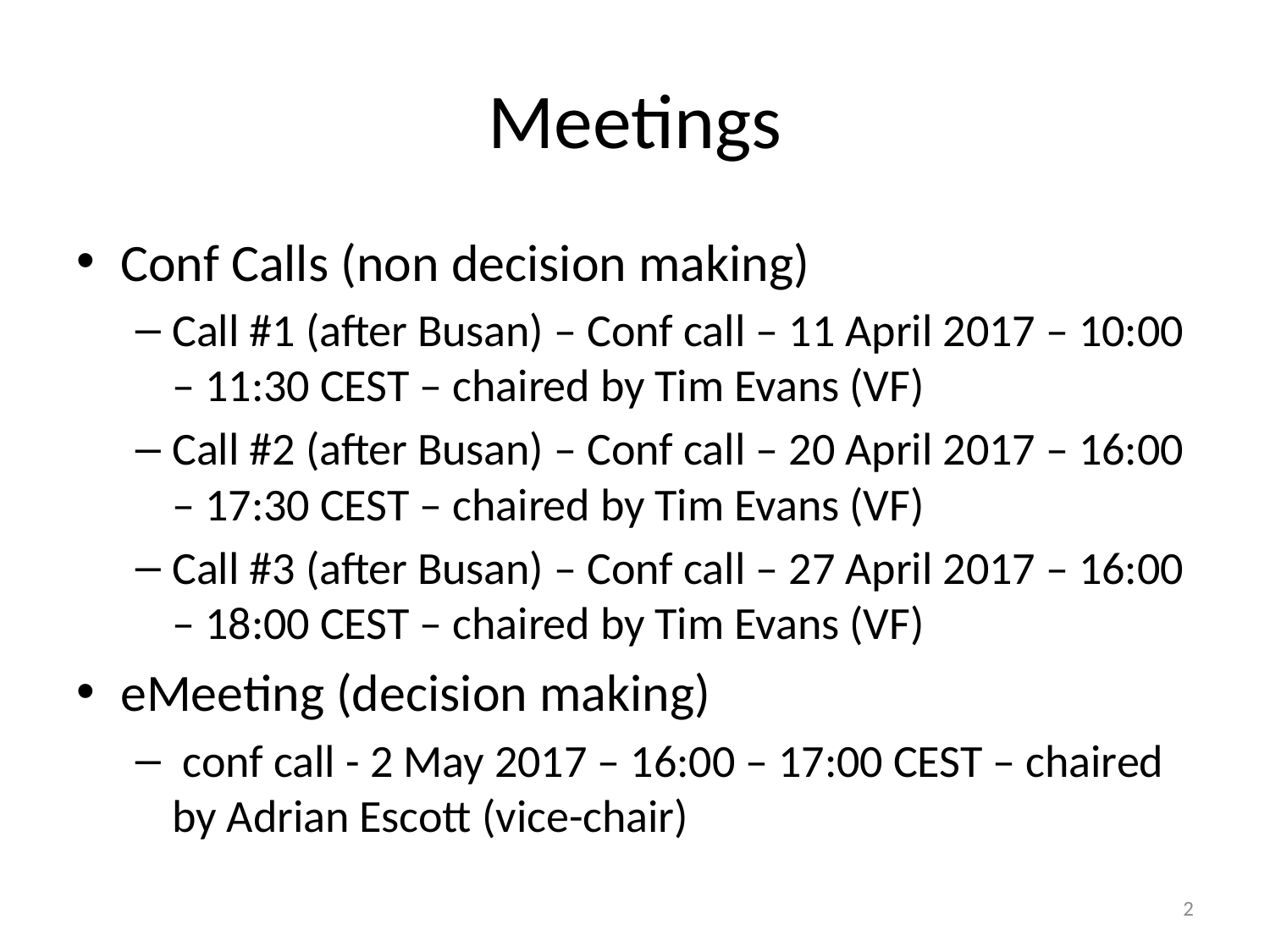

# Meetings
Conf Calls (non decision making)
Call #1 (after Busan) – Conf call – 11 April 2017 – 10:00 – 11:30 CEST – chaired by Tim Evans (VF)
Call #2 (after Busan) – Conf call – 20 April 2017 – 16:00 – 17:30 CEST – chaired by Tim Evans (VF)
Call #3 (after Busan) – Conf call – 27 April 2017 – 16:00 – 18:00 CEST – chaired by Tim Evans (VF)
eMeeting (decision making)
 conf call - 2 May 2017 – 16:00 – 17:00 CEST – chaired by Adrian Escott (vice-chair)

2